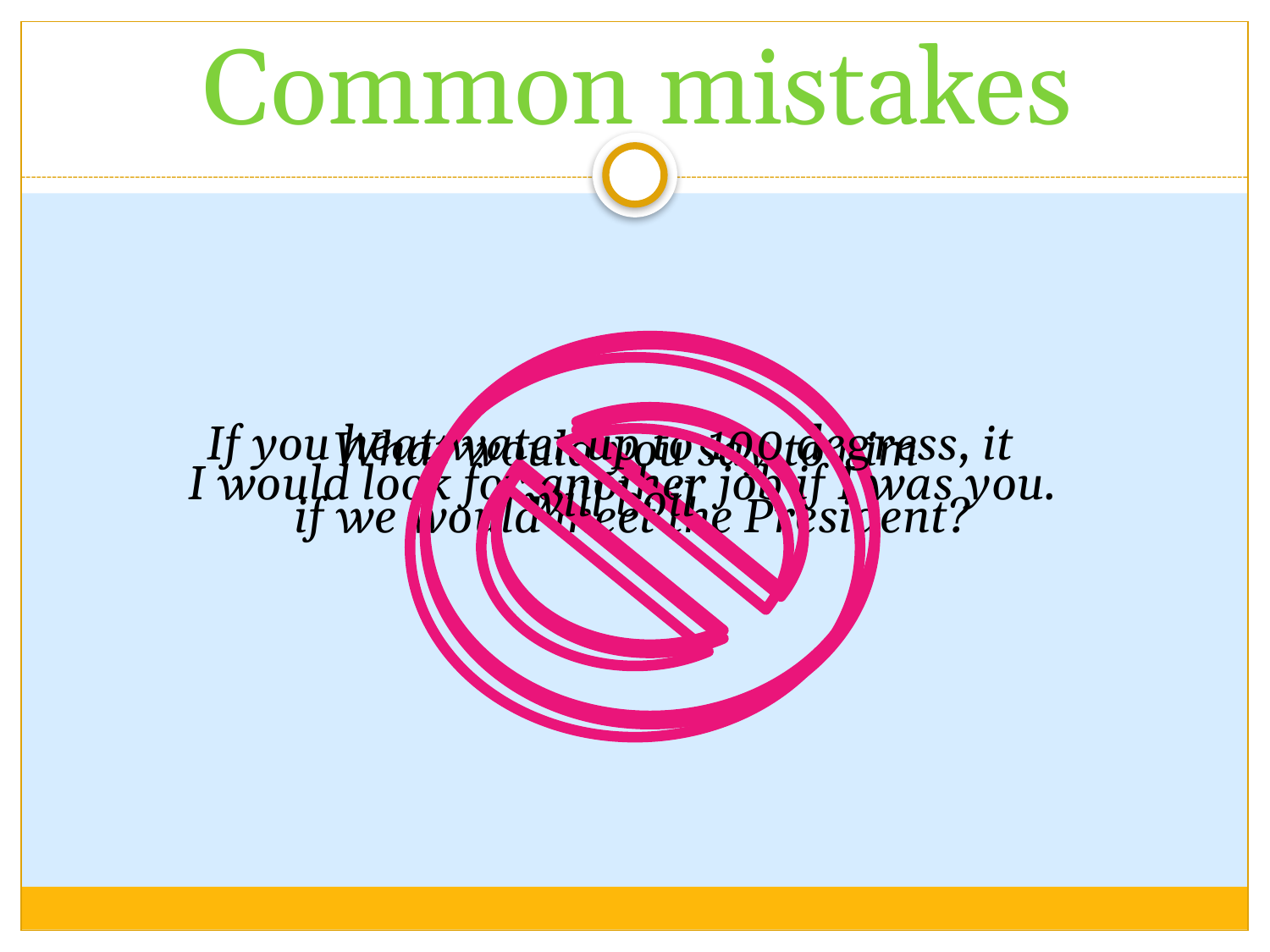

# Common mistakes

What would you say to him
if we would meet the President?

If you heat water up to 100 degress, it will boil
I would look for another job if I was you.